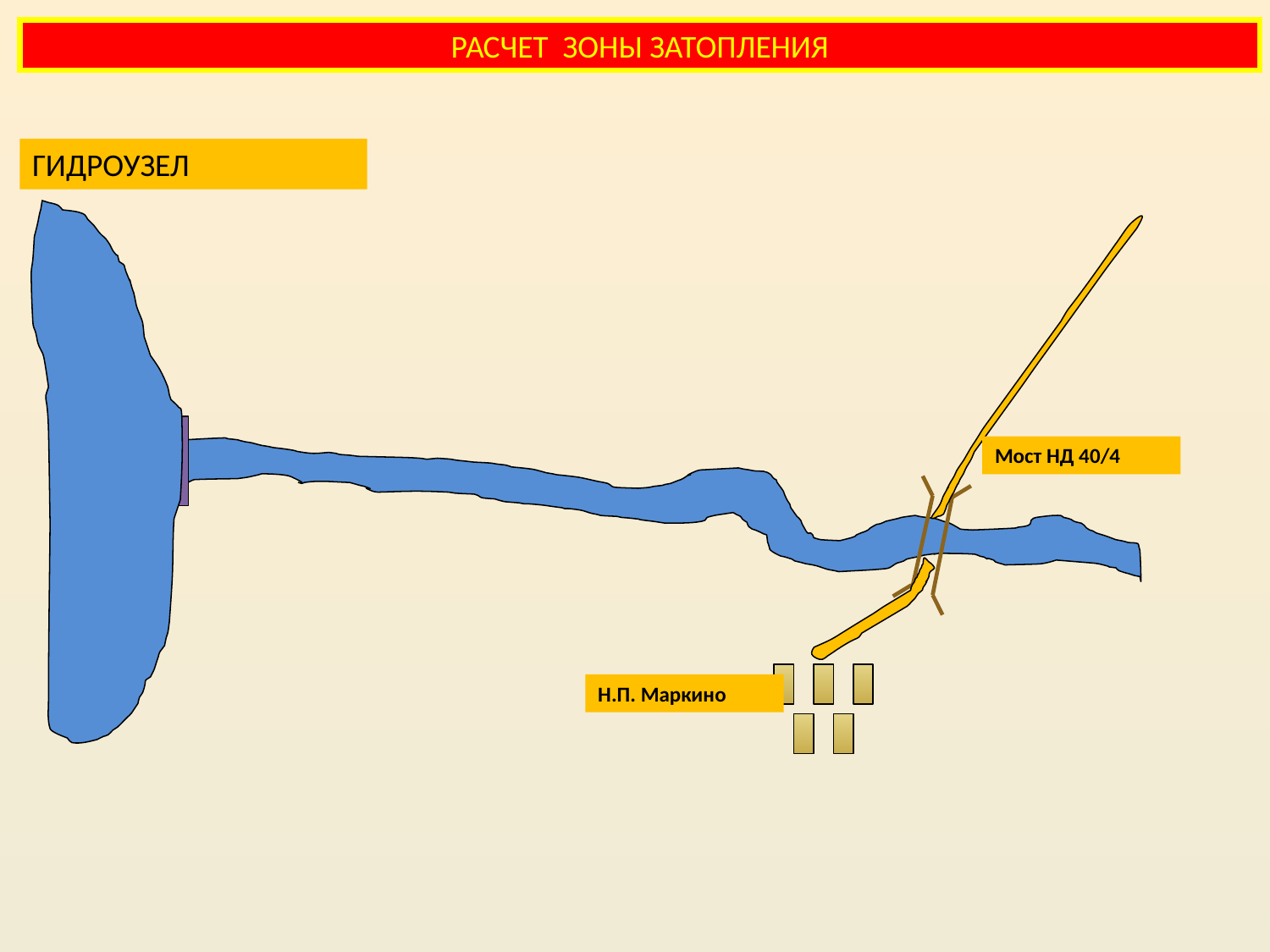

РАСЧЕТ  ЗОНЫ ЗАТОПЛЕНИЯ
ГИДРОУЗЕЛ

Мост НД 40/4

Н.П. Маркино